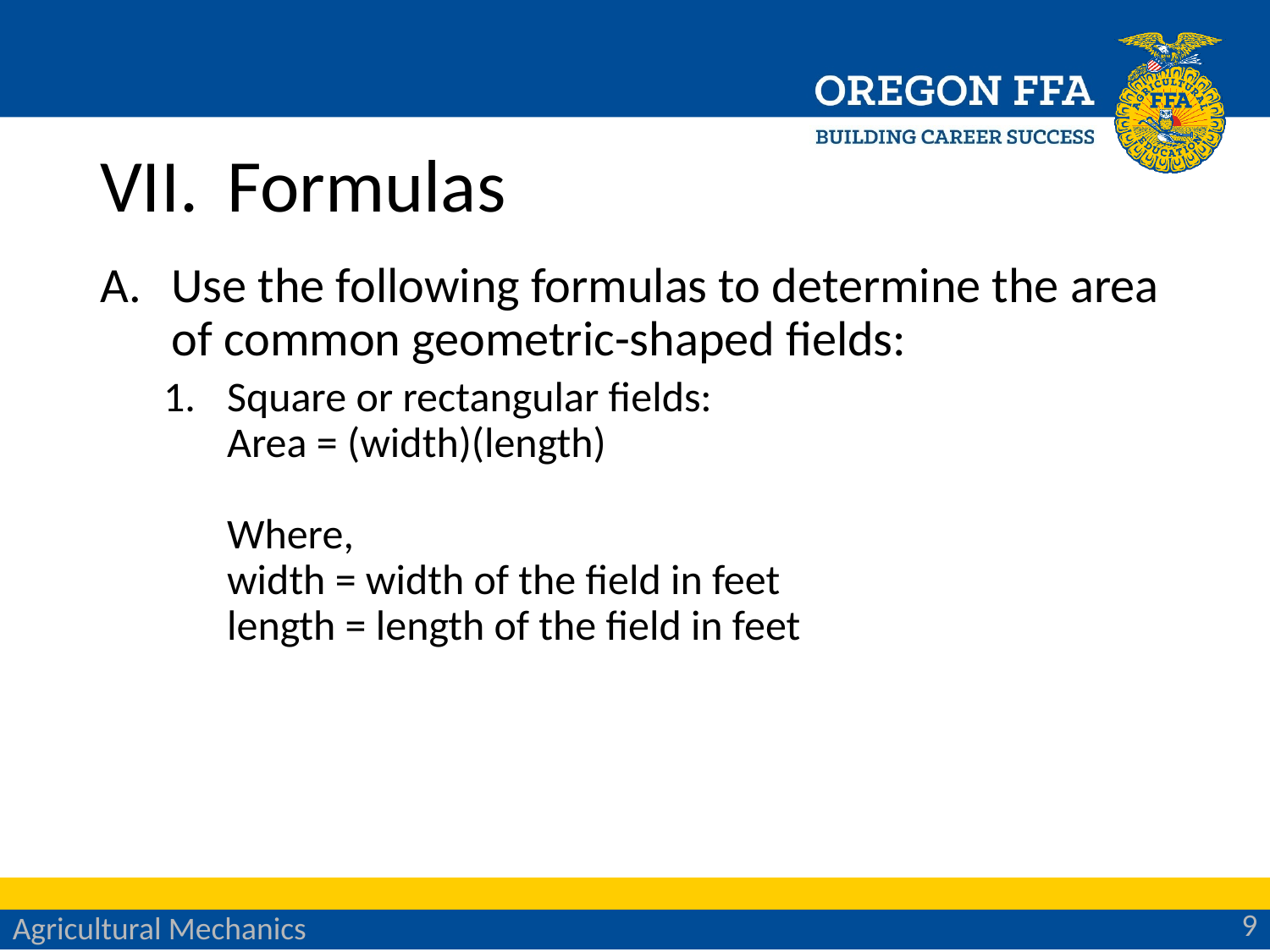

# Formulas
Use the following formulas to determine the area of common geometric-shaped fields:
Square or rectangular fields:
Area = (width)(length)
Where,
width = width of the field in feet
length = length of the field in feet
9
Agricultural Mechanics